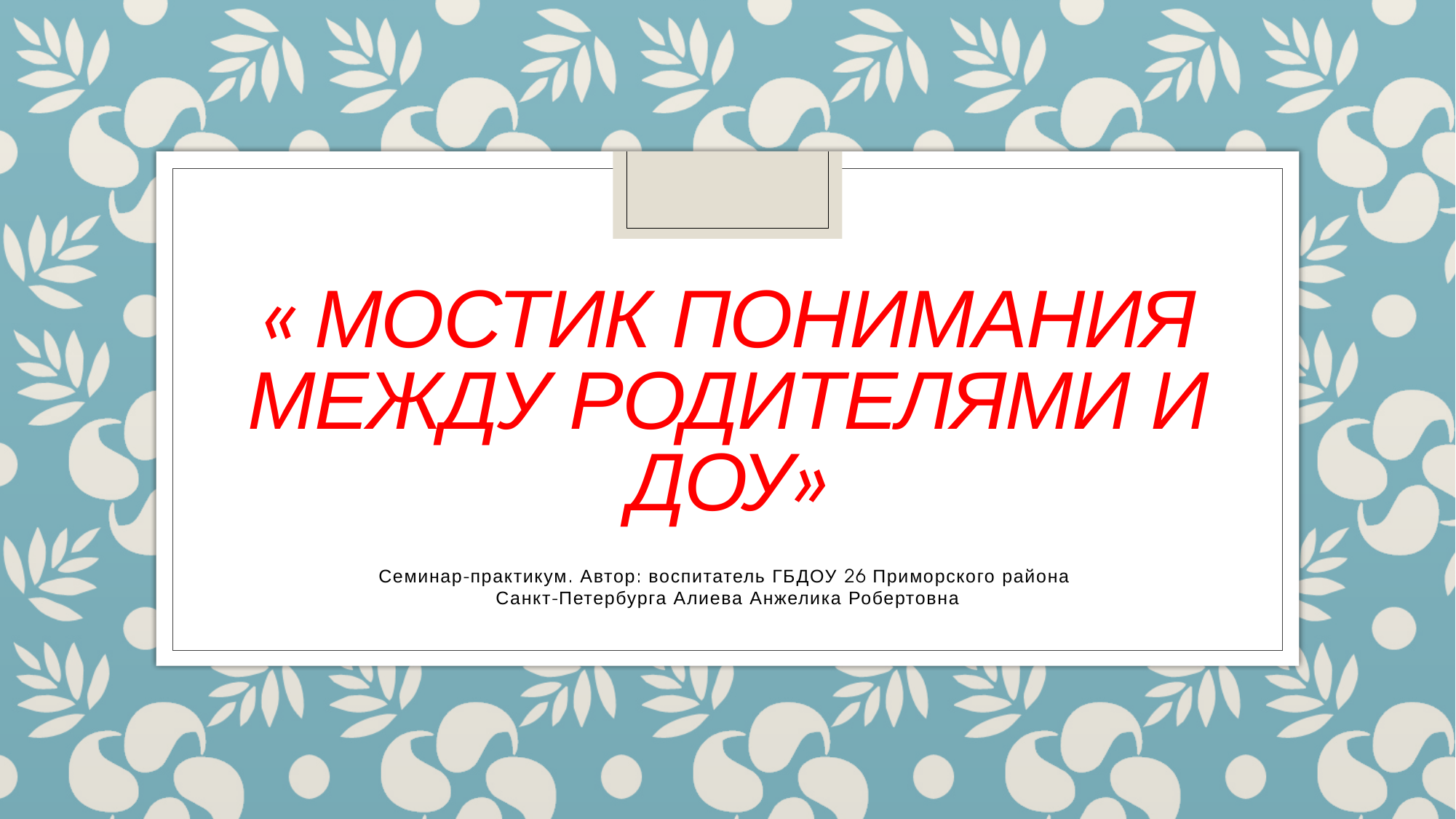

# « Мостик Понимания между родителями и доу»
Семинар-практикум. Автор: воспитатель ГБДОУ 26 Приморского района
Санкт-Петербурга Алиева Анжелика Робертовна